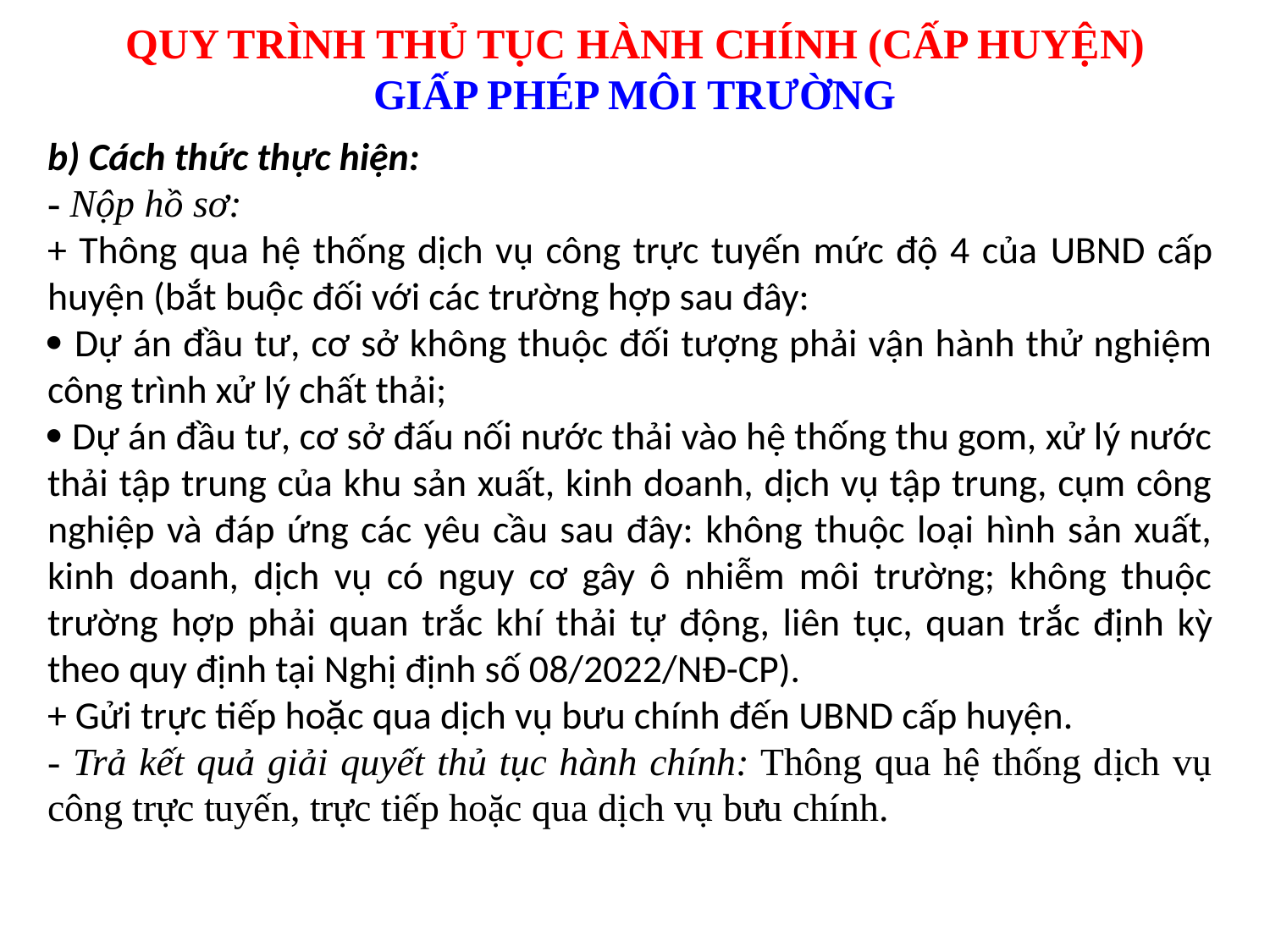

QUY TRÌNH THỦ TỤC HÀNH CHÍNH (CẤP HUYỆN)
GIẤP PHÉP MÔI TRƯỜNG
b) Cách thức thực hiện:
- Nộp hồ sơ:
+ Thông qua hệ thống dịch vụ công trực tuyến mức độ 4 của UBND cấp huyện (bắt buộc đối với các trường hợp sau đây:
• Dự án đầu tư, cơ sở không thuộc đối tượng phải vận hành thử nghiệm công trình xử lý chất thải;
• Dự án đầu tư, cơ sở đấu nối nước thải vào hệ thống thu gom, xử lý nước thải tập trung của khu sản xuất, kinh doanh, dịch vụ tập trung, cụm công nghiệp và đáp ứng các yêu cầu sau đây: không thuộc loại hình sản xuất, kinh doanh, dịch vụ có nguy cơ gây ô nhiễm môi trường; không thuộc trường hợp phải quan trắc khí thải tự động, liên tục, quan trắc định kỳ theo quy định tại Nghị định số 08/2022/NĐ-CP).
+ Gửi trực tiếp hoặc qua dịch vụ bưu chính đến UBND cấp huyện.
- Trả kết quả giải quyết thủ tục hành chính: Thông qua hệ thống dịch vụ công trực tuyến, trực tiếp hoặc qua dịch vụ bưu chính.